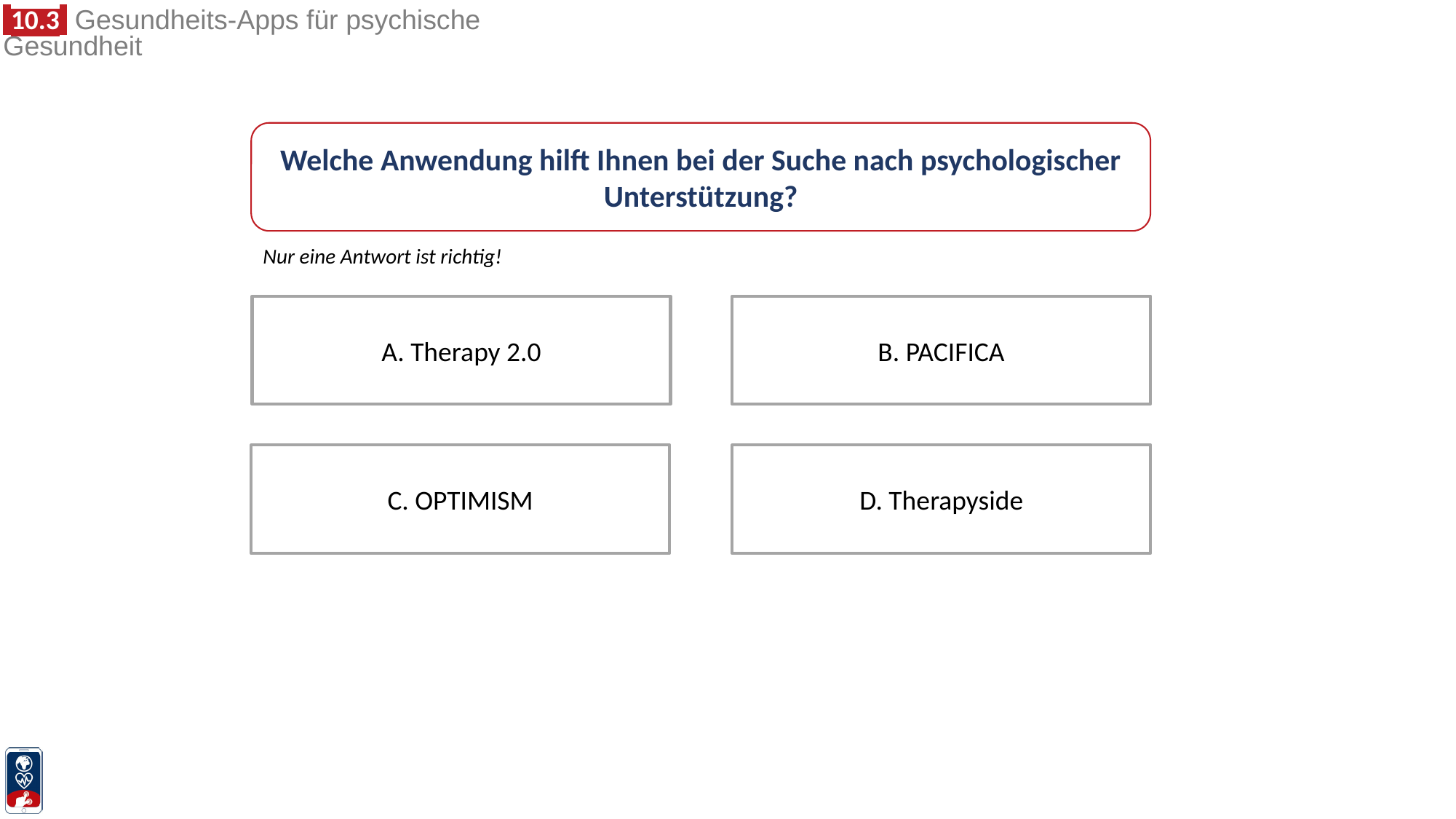

Welche Anwendung hilft Ihnen bei der Suche nach psychologischer Unterstützung?
Nur eine Antwort ist richtig!
A. Therapy 2.0
B. PACIFICA
C. OPTIMISM
D. Therapyside